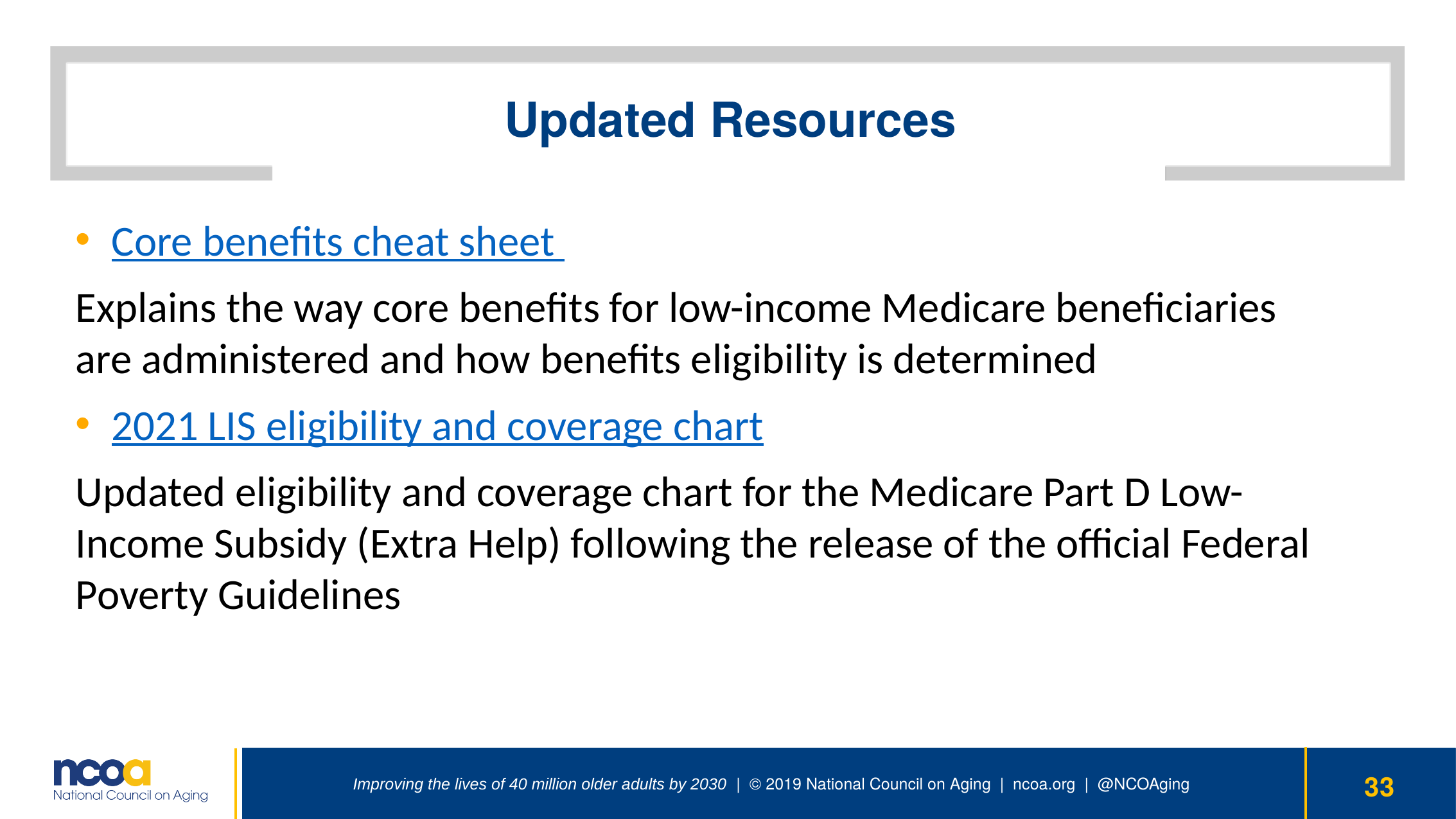

# Updated Resources
Core benefits cheat sheet
Explains the way core benefits for low-income Medicare beneficiaries are administered and how benefits eligibility is determined
2021 LIS eligibility and coverage chart
Updated eligibility and coverage chart for the Medicare Part D Low-Income Subsidy (Extra Help) following the release of the official Federal Poverty Guidelines
33